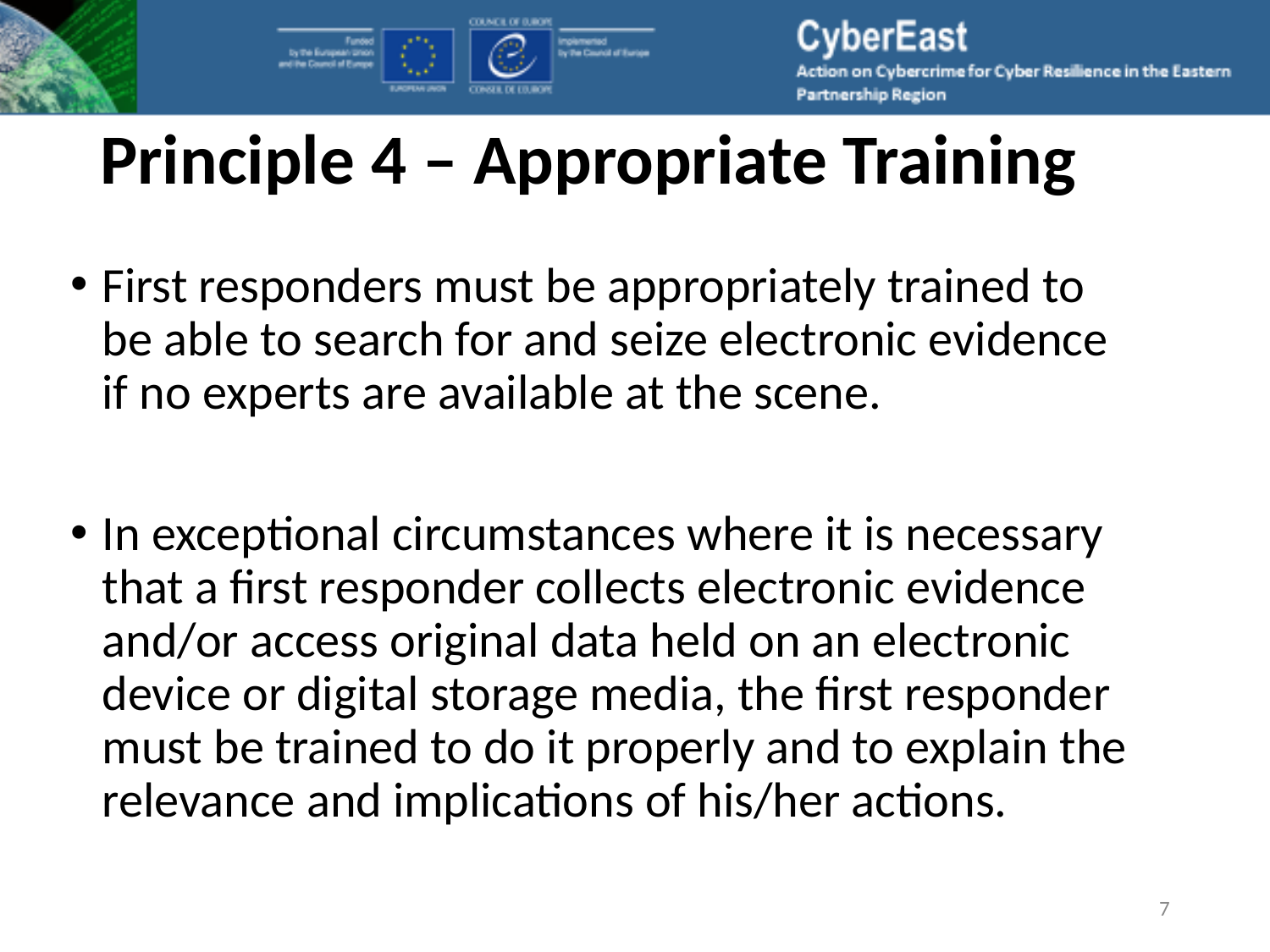

# Principle 4 – Appropriate Training
First responders must be appropriately trained to be able to search for and seize electronic evidence if no experts are available at the scene.

In exceptional circumstances where it is necessary that a first responder collects electronic evidence and/or access original data held on an electronic device or digital storage media, the first responder must be trained to do it properly and to explain the relevance and implications of his/her actions.

7